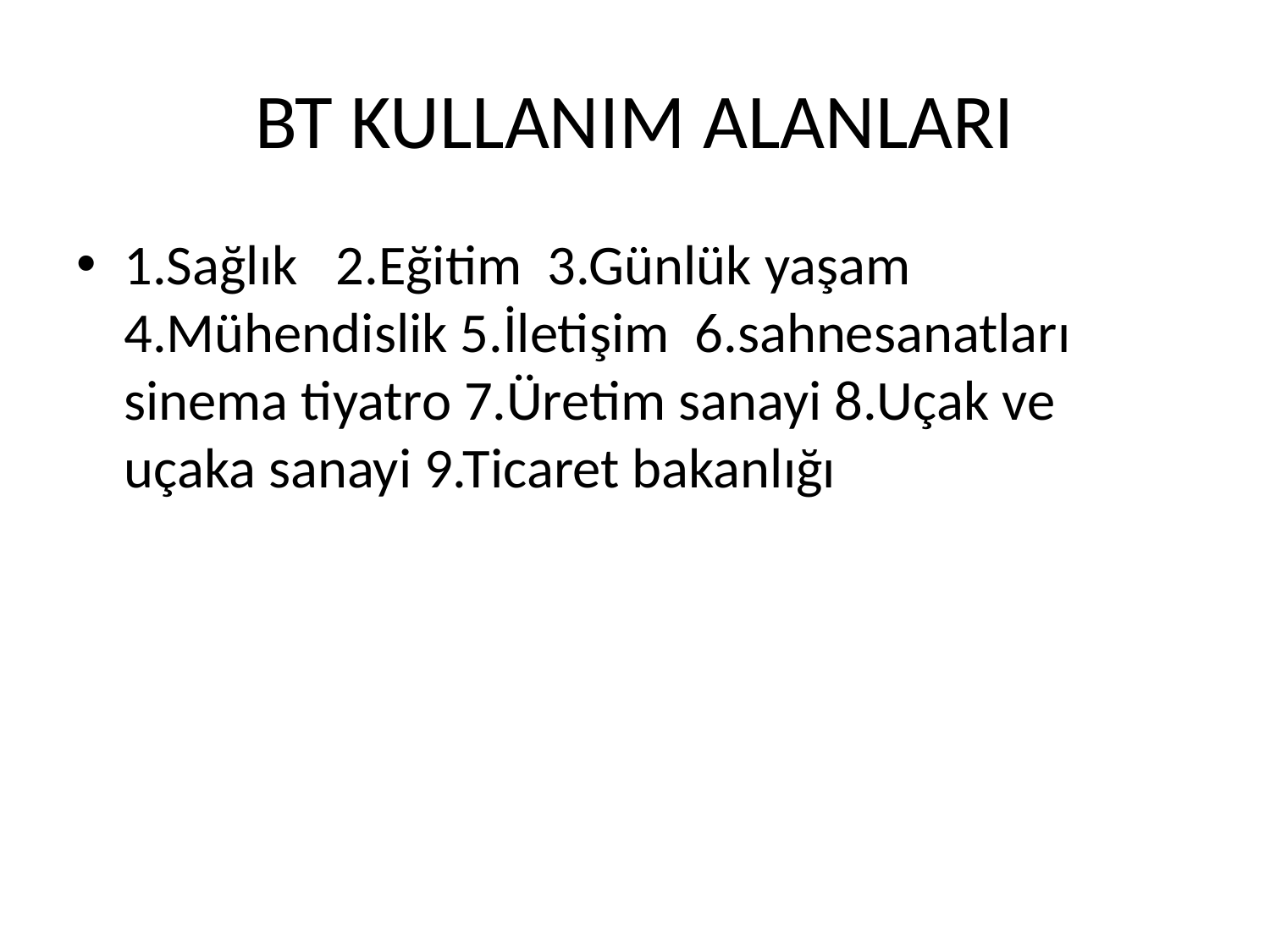

# BT KULLANIM ALANLARI
1.Sağlık   2.Eğitim  3.Günlük yaşam  4.Mühendislik 5.İletişim  6.sahnesanatları sinema tiyatro 7.Üretim sanayi 8.Uçak ve uçaka sanayi 9.Ticaret bakanlığı